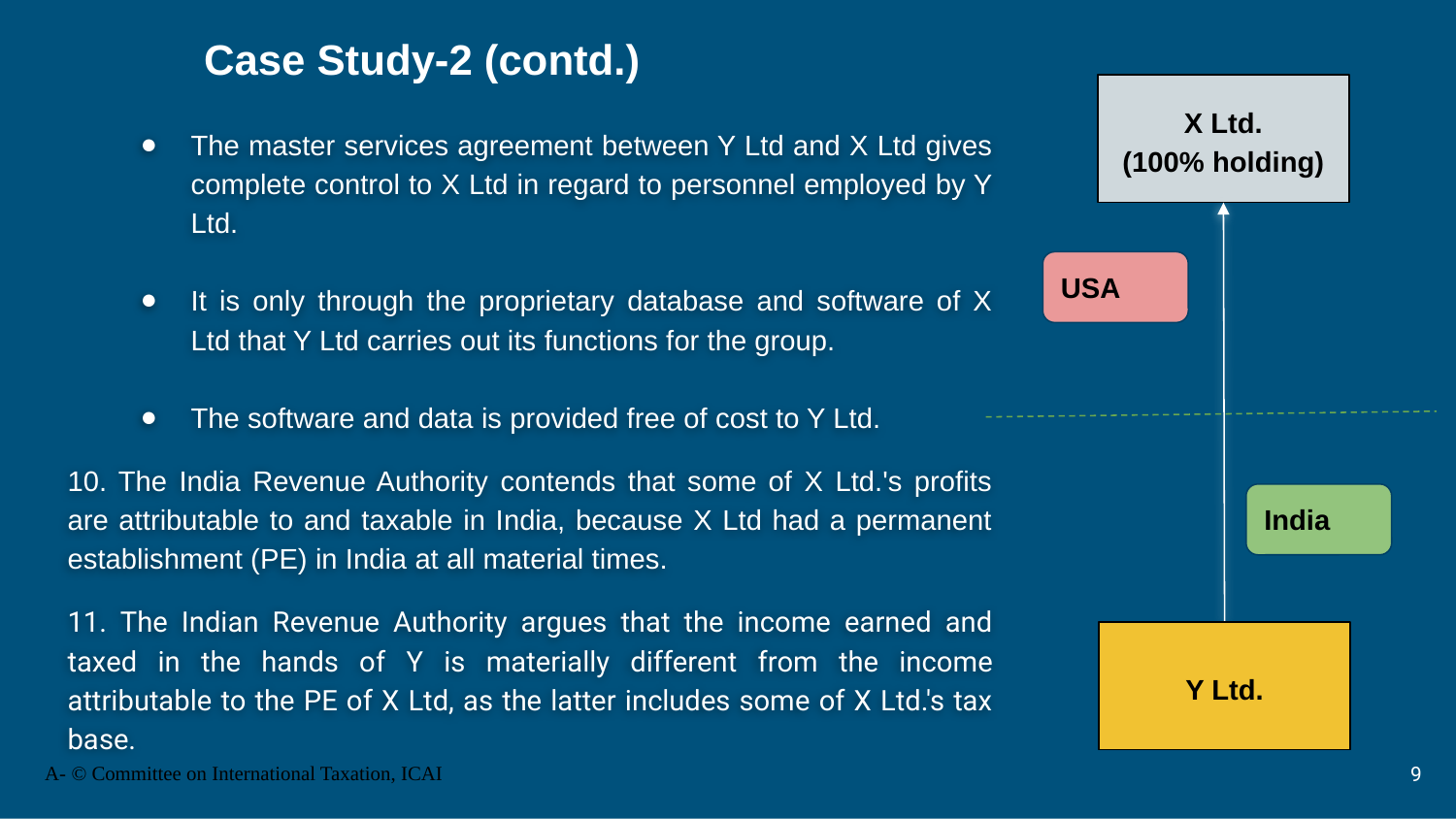

# Case Study-2 (contd.)
X Ltd.
(100% holding)
The master services agreement between Y Ltd and X Ltd gives complete control to X Ltd in regard to personnel employed by Y Ltd.

It is only through the proprietary database and software of X Ltd that Y Ltd carries out its functions for the group.

The software and data is provided free of cost to Y Ltd.
10. The India Revenue Authority contends that some of X Ltd.'s profits are attributable to and taxable in India, because X Ltd had a permanent establishment (PE) in India at all material times.
11. The Indian Revenue Authority argues that the income earned and taxed in the hands of Y is materially different from the income attributable to the PE of X Ltd, as the latter includes some of X Ltd.'s tax base.

USA
India
Y Ltd.
9
A- © Committee on International Taxation, ICAI